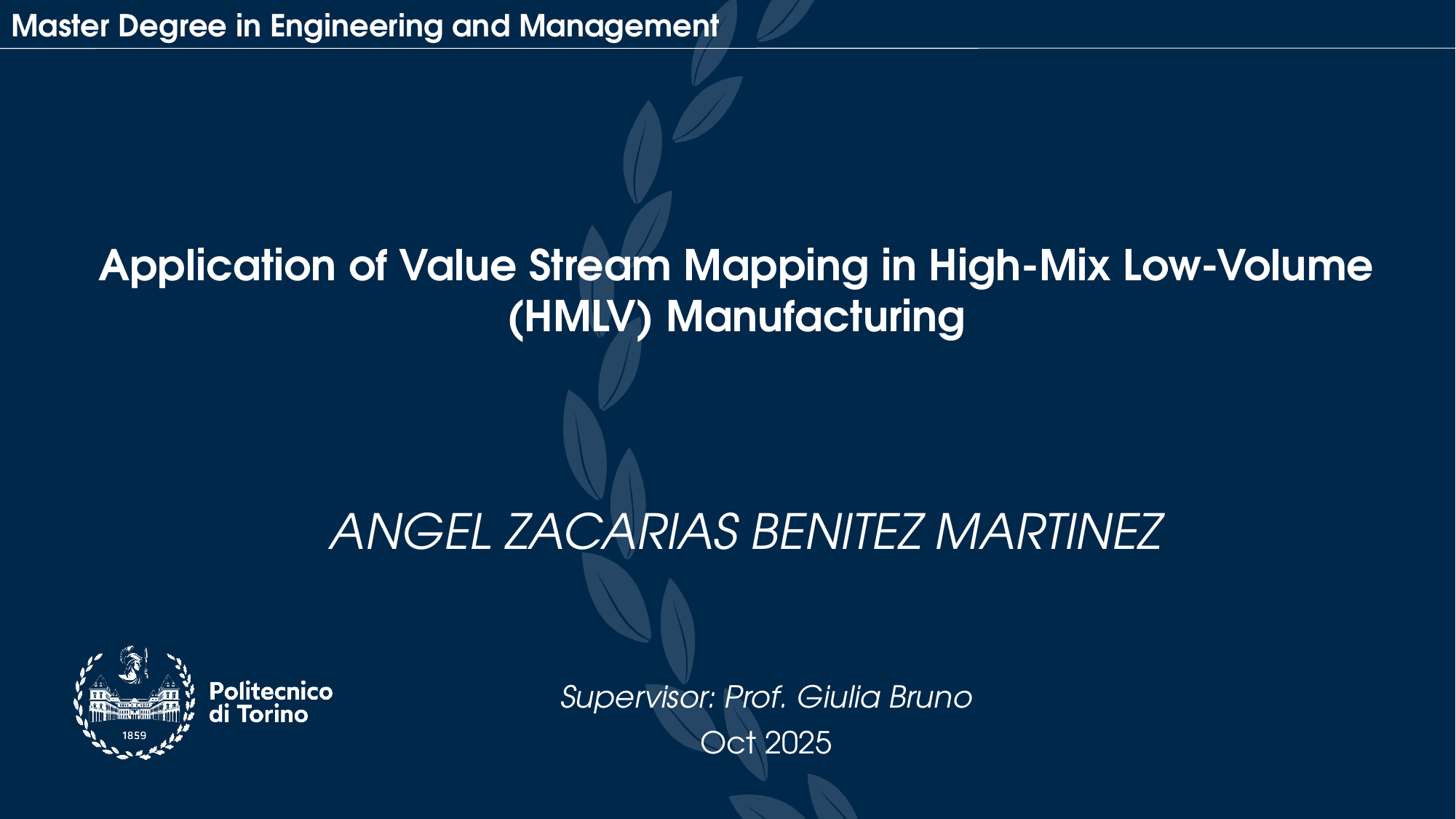

Master Degree in Engineering and Management
Application of Value Stream Mapping in High-Mix Low-Volume (HMLV) Manufacturing
ANGEL ZACARIAS BENITEZ MARTINEZ
Supervisor: Prof. Giulia Bruno
Oct 2025